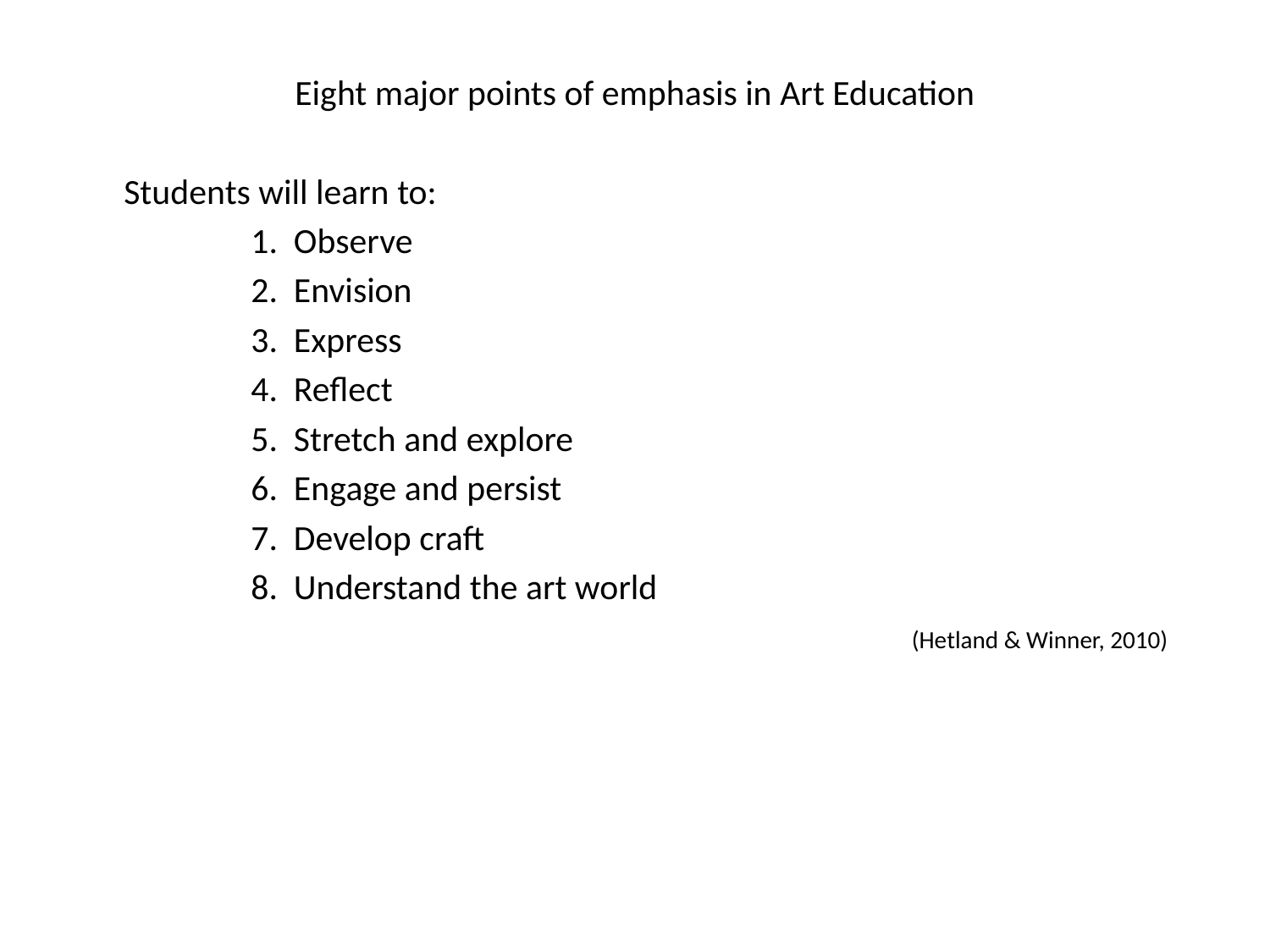

Eight major points of emphasis in Art Education

	Students will learn to:
		1.  Observe
		2.  Envision
		3.  Express
		4.  Reflect
		5.  Stretch and explore
		6.  Engage and persist
		7.  Develop craft
		8.  Understand the art world
							(Hetland & Winner, 2010)